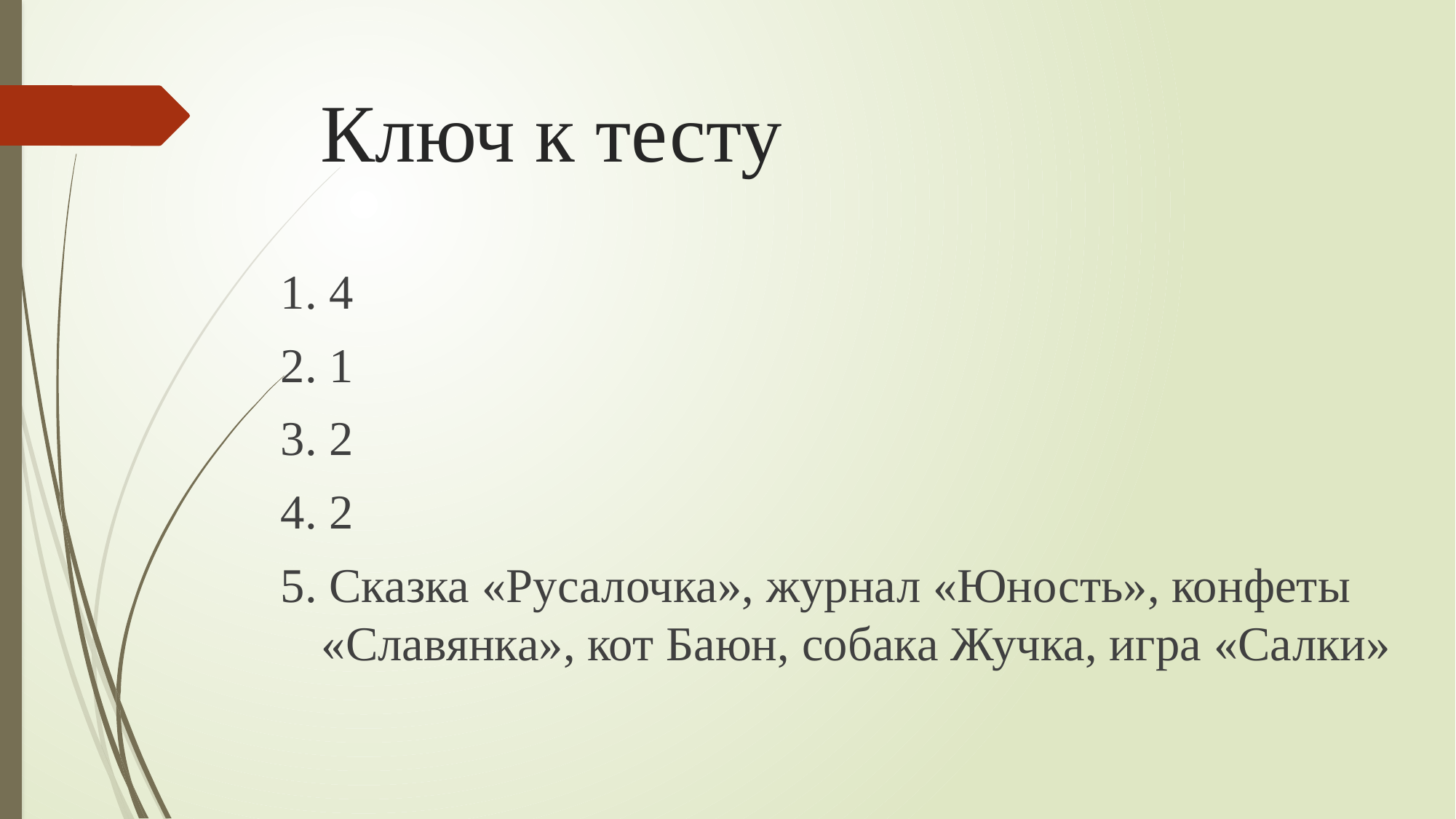

# Ключ к тесту
1. 4
2. 1
3. 2
4. 2
5. Сказка «Русалочка», журнал «Юность», конфеты «Славянка», кот Баюн, собака Жучка, игра «Салки»